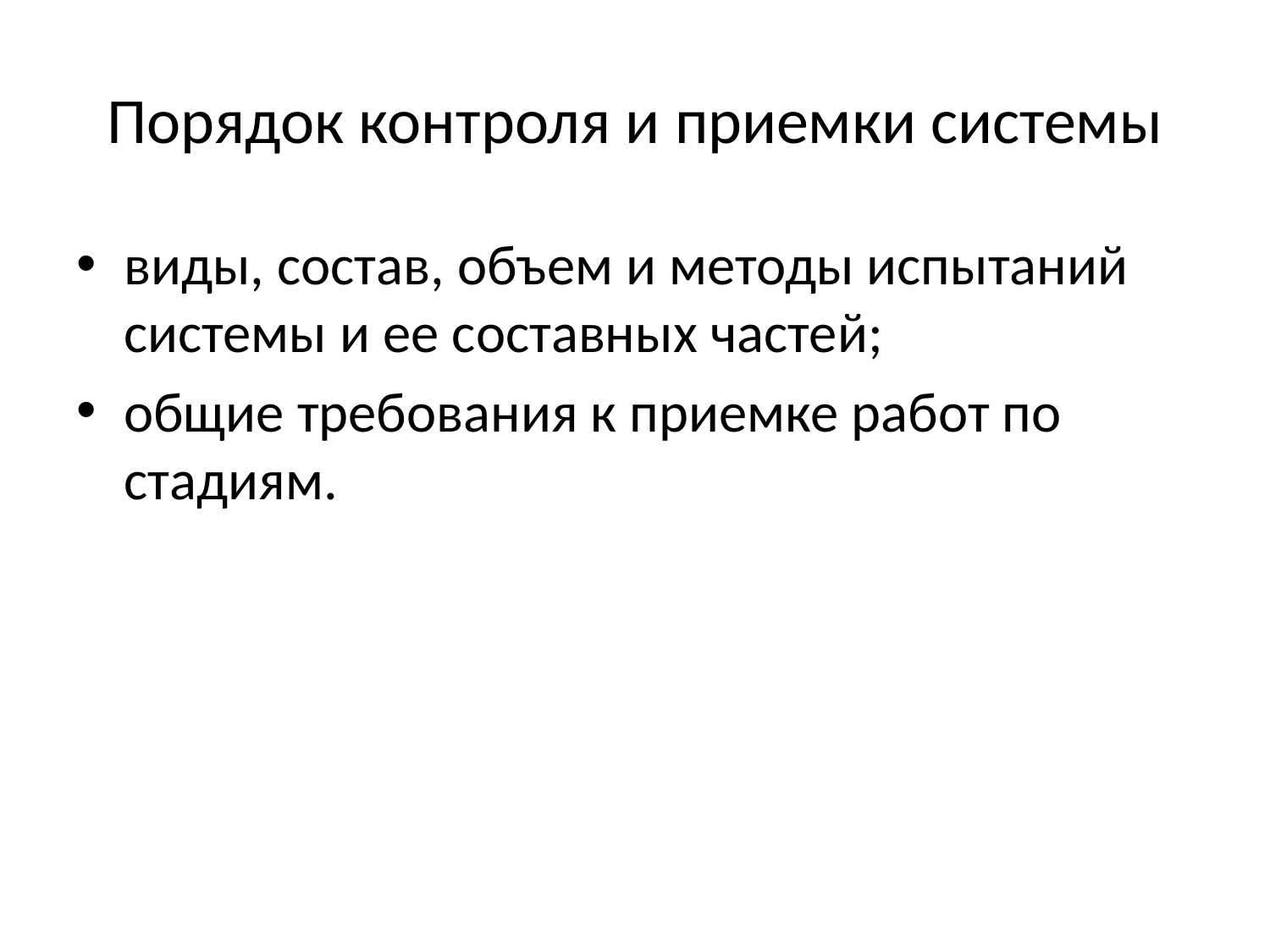

# Порядок контроля и приемки системы
виды, состав, объем и методы испытаний системы и ее составных частей;
общие требования к приемке работ по стадиям.